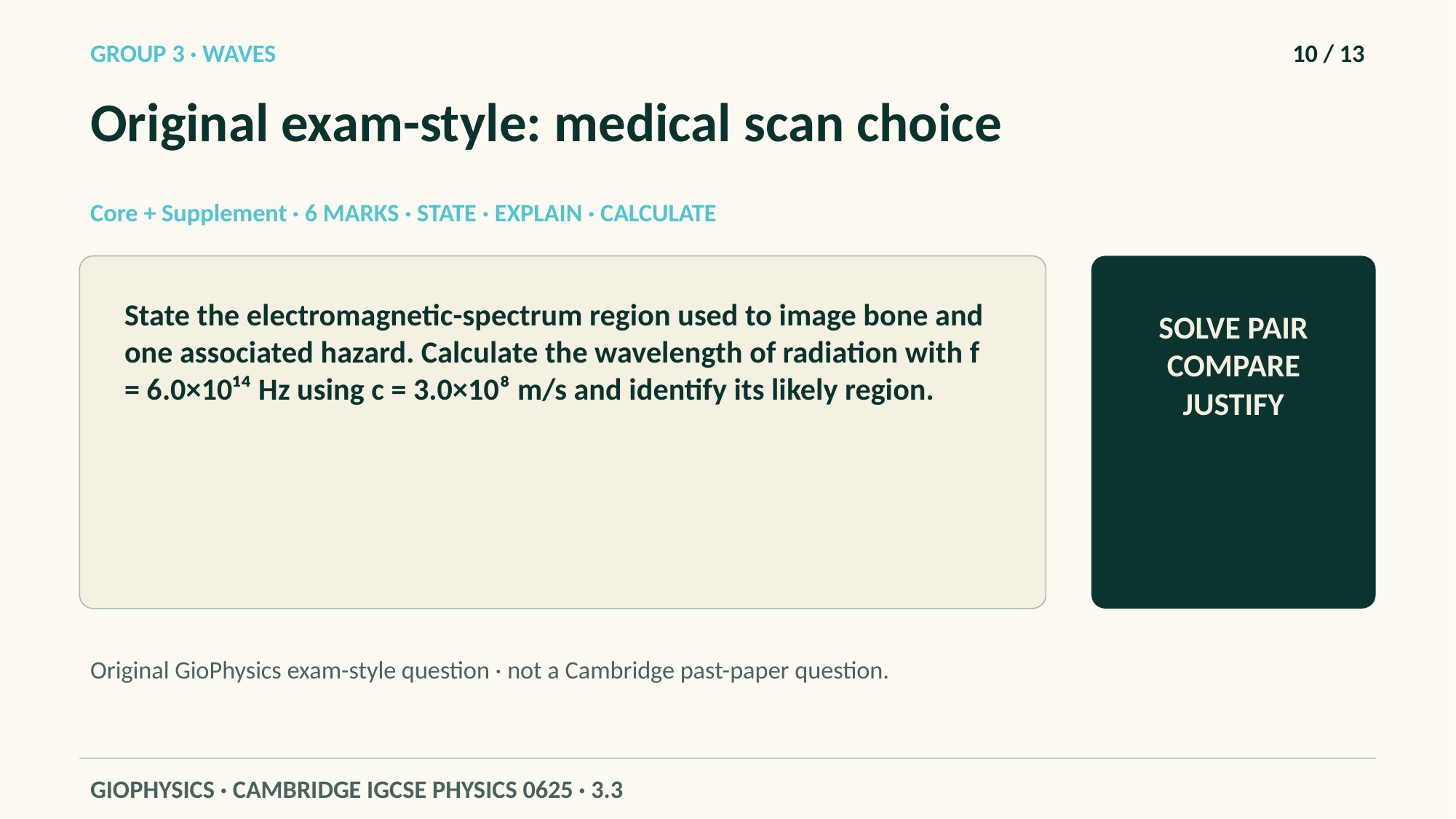

GROUP 3 · WAVES
10 / 13
Original exam-style: medical scan choice
Core + Supplement · 6 MARKS · STATE · EXPLAIN · CALCULATE

State the electromagnetic-spectrum region used to image bone and one associated hazard. Calculate the wavelength of radiation with f = 6.0×10¹⁴ Hz using c = 3.0×10⁸ m/s and identify its likely region.
SOLVE PAIR COMPARE JUSTIFY
Original GioPhysics exam-style question · not a Cambridge past-paper question.

GIOPHYSICS · CAMBRIDGE IGCSE PHYSICS 0625 · 3.3